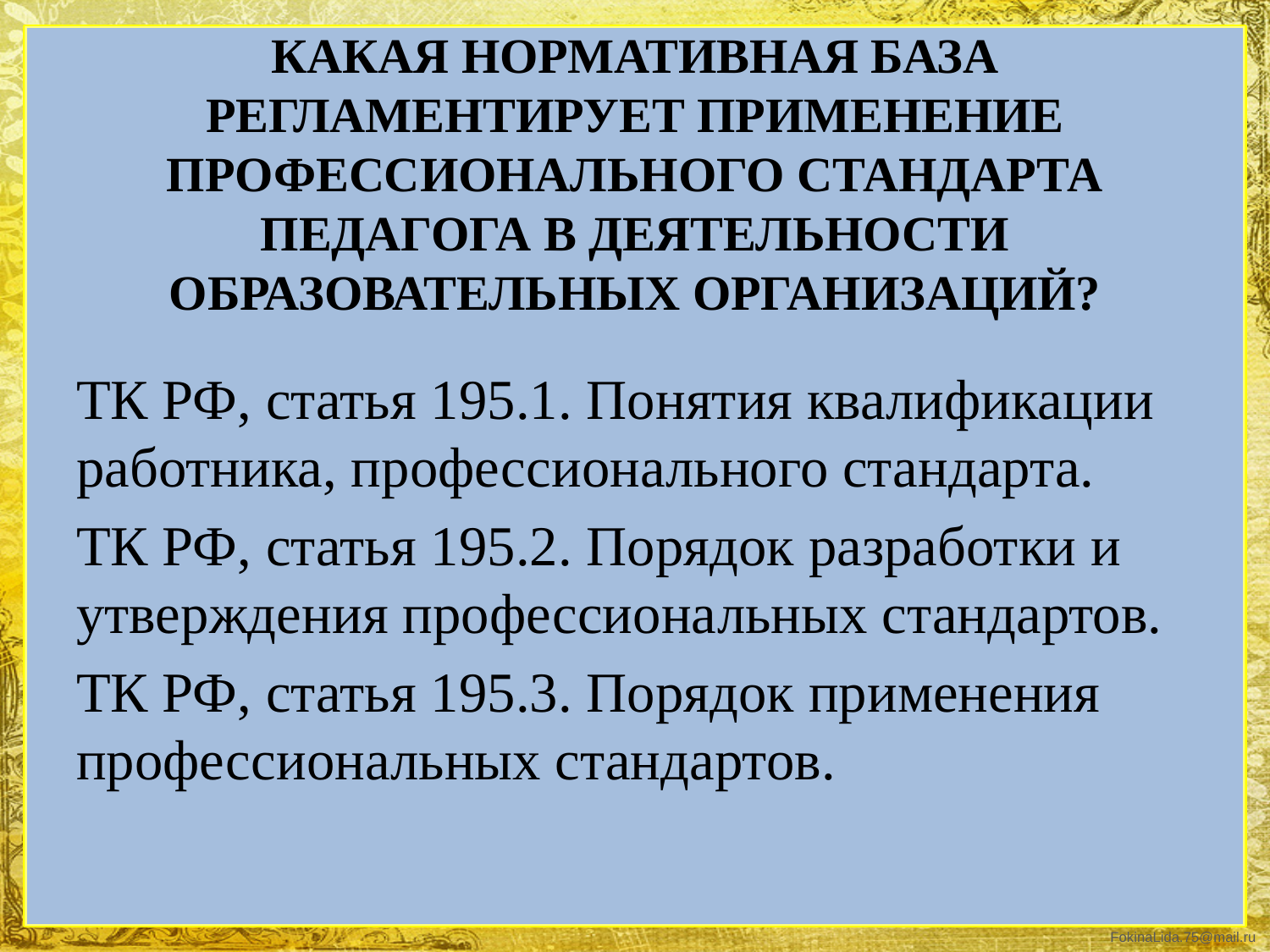

# КАКАЯ НОРМАТИВНАЯ БАЗА РЕГЛАМЕНТИРУЕТ ПРИМЕНЕНИЕ ПРОФЕССИОНАЛЬНОГО СТАНДАРТА ПЕДАГОГА В ДЕЯТЕЛЬНОСТИ ОБРАЗОВАТЕЛЬНЫХ ОРГАНИЗАЦИЙ?
ТК РФ, статья 195.1. Понятия квалификации работника, профессионального стандарта.
ТК РФ, статья 195.2. Порядок разработки и утверждения профессиональных стандартов.
ТК РФ, статья 195.3. Порядок применения профессиональных стандартов.